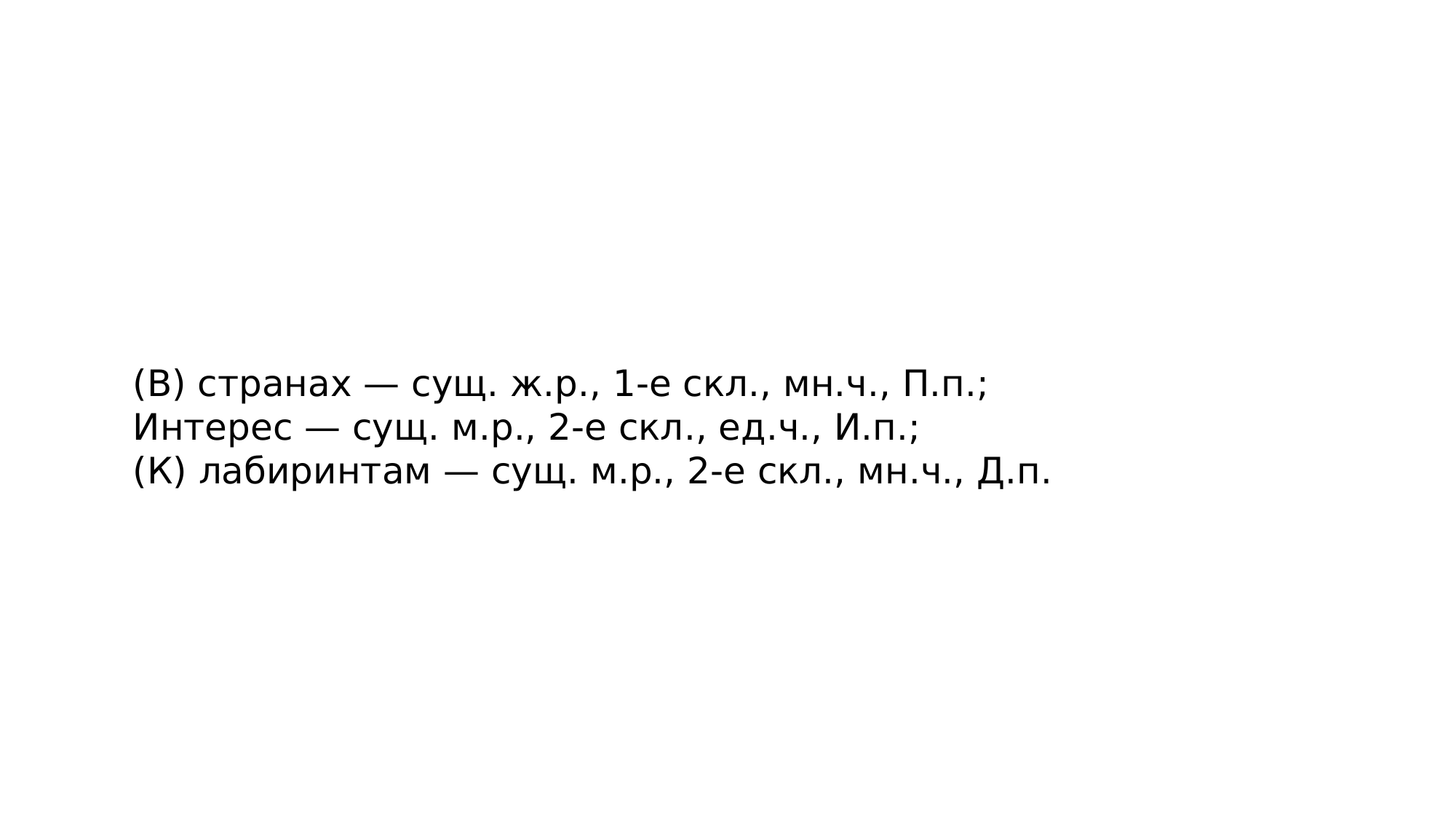

(В) странах — сущ. ж.р., 1-е скл., мн.ч., П.п.;
Интерес — сущ. м.р., 2-е скл., ед.ч., И.п.;
(К) лабиринтам — сущ. м.р., 2-е скл., мн.ч., Д.п.